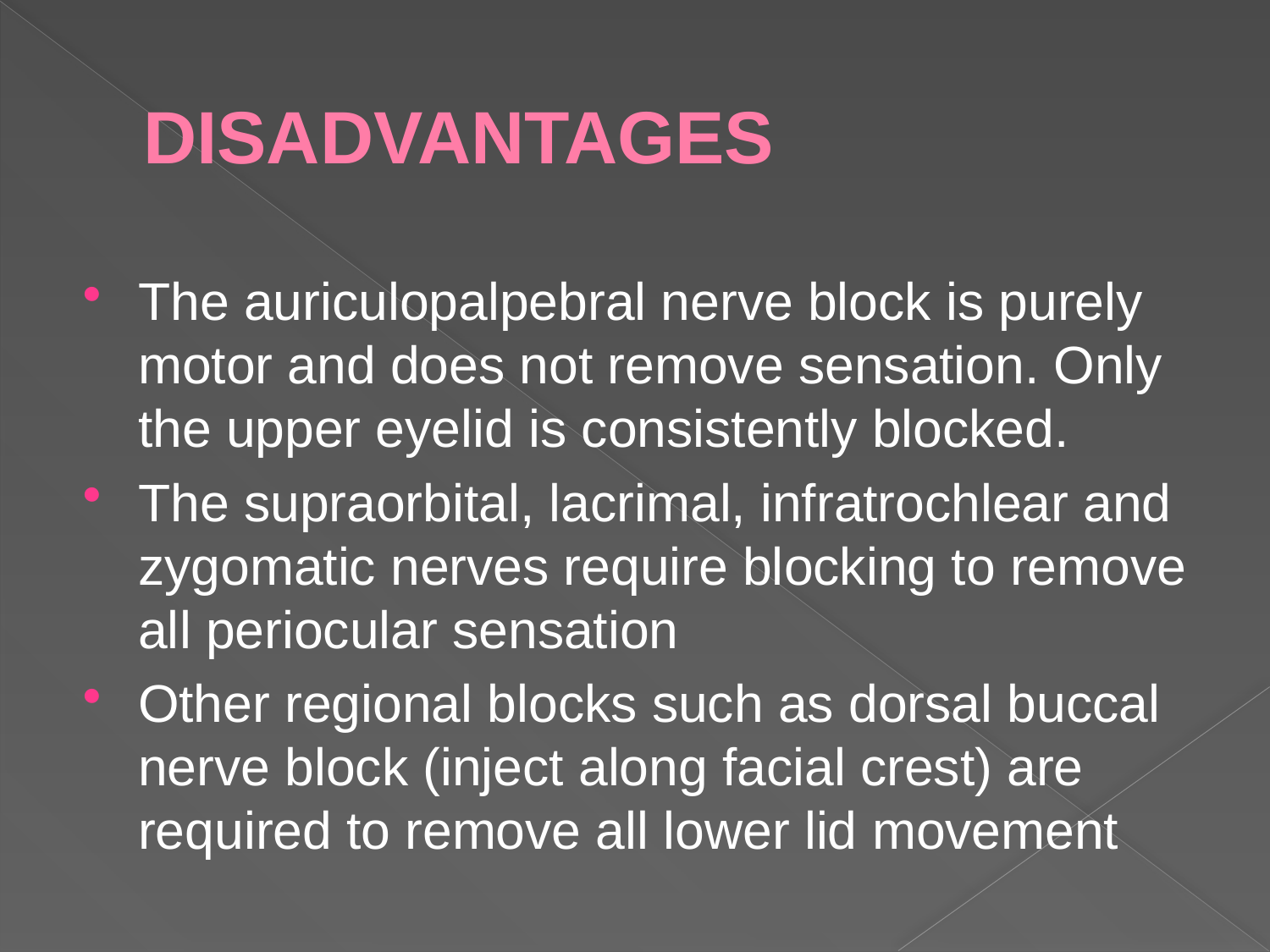

# DISADVANTAGES
The auriculopalpebral nerve block is purely motor and does not remove sensation. Only the upper eyelid is consistently blocked.
The supraorbital, lacrimal, infratrochlear and zygomatic nerves require blocking to remove all periocular sensation
Other regional blocks such as dorsal buccal nerve block (inject along facial crest) are required to remove all lower lid movement